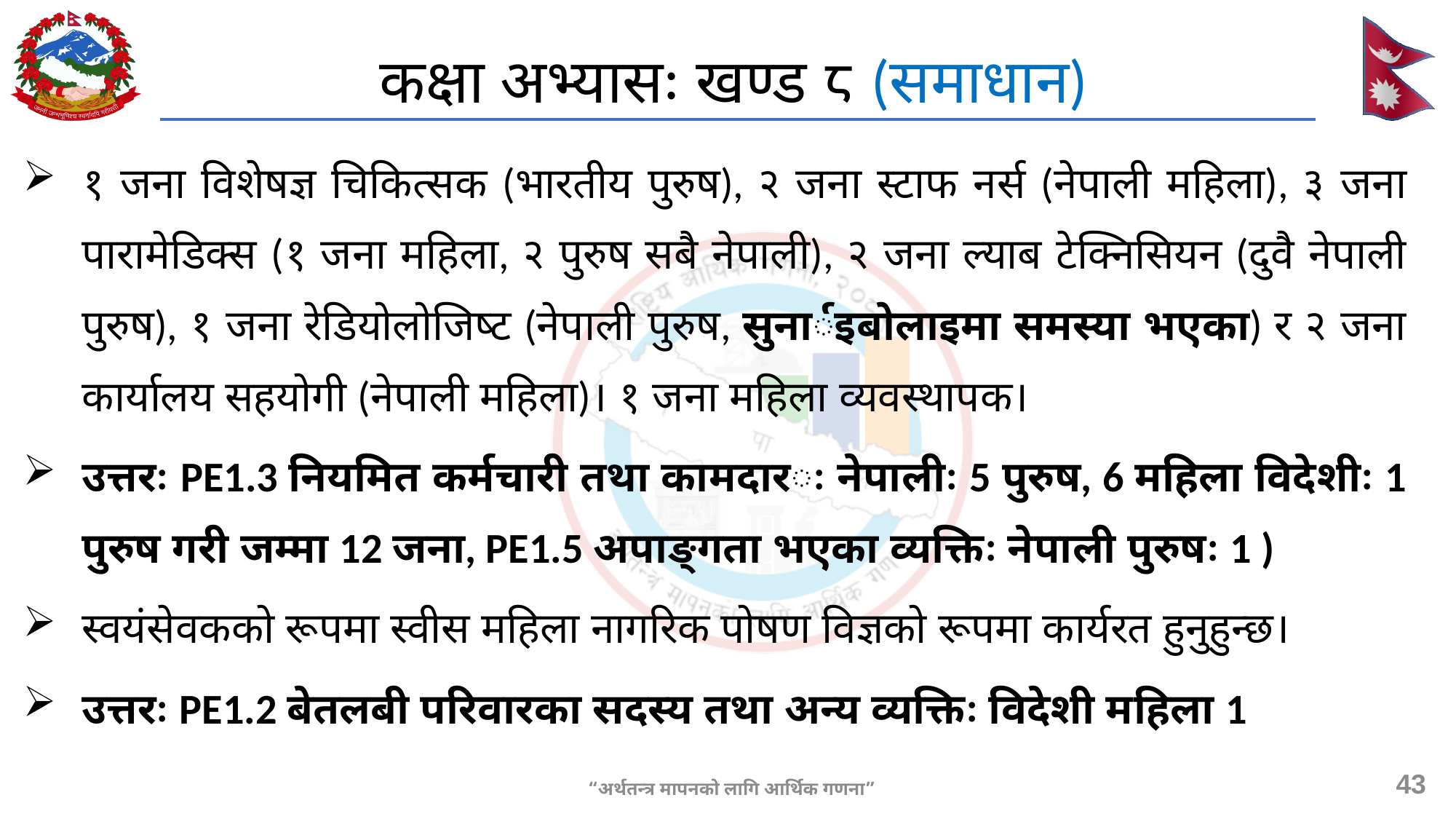

# कक्षा अभ्यासः खण्ड ८ (समाधान)
१ जना विशेषज्ञ चिकित्सक (भारतीय पुरुष), २ जना स्टाफ नर्स (नेपाली महिला), ३ जना पारामेडिक्स (१ जना महिला, २ पुरुष सबै नेपाली), २ जना ल्याब टेक्निसियन (दुवै नेपाली पुरुष), १ जना रेडियोलोजिष्ट (नेपाली पुरुष, सुनार्इबोलाइमा समस्या भएका) र २ जना कार्यालय सहयोगी (नेपाली महिला)। १ जना महिला व्यवस्थापक।
उत्तरः PE1.3 नियमित कर्मचारी तथा कामदारः नेपालीः 5 पुरुष, 6 महिला विदेशीः 1 पुरुष गरी जम्मा 12 जना, PE1.5 अपाङ्गता भएका व्यक्तिः नेपाली पुरुषः 1 )
स्वयंसेवकको रूपमा स्वीस महिला नागरिक पोषण विज्ञको रूपमा कार्यरत हुनुहुन्छ।
उत्तरः PE1.2 बेतलबी परिवारका सदस्य तथा अन्य व्यक्तिः विदेशी महिला 1

43
“अर्थतन्त्र मापनको लागि आर्थिक गणना”